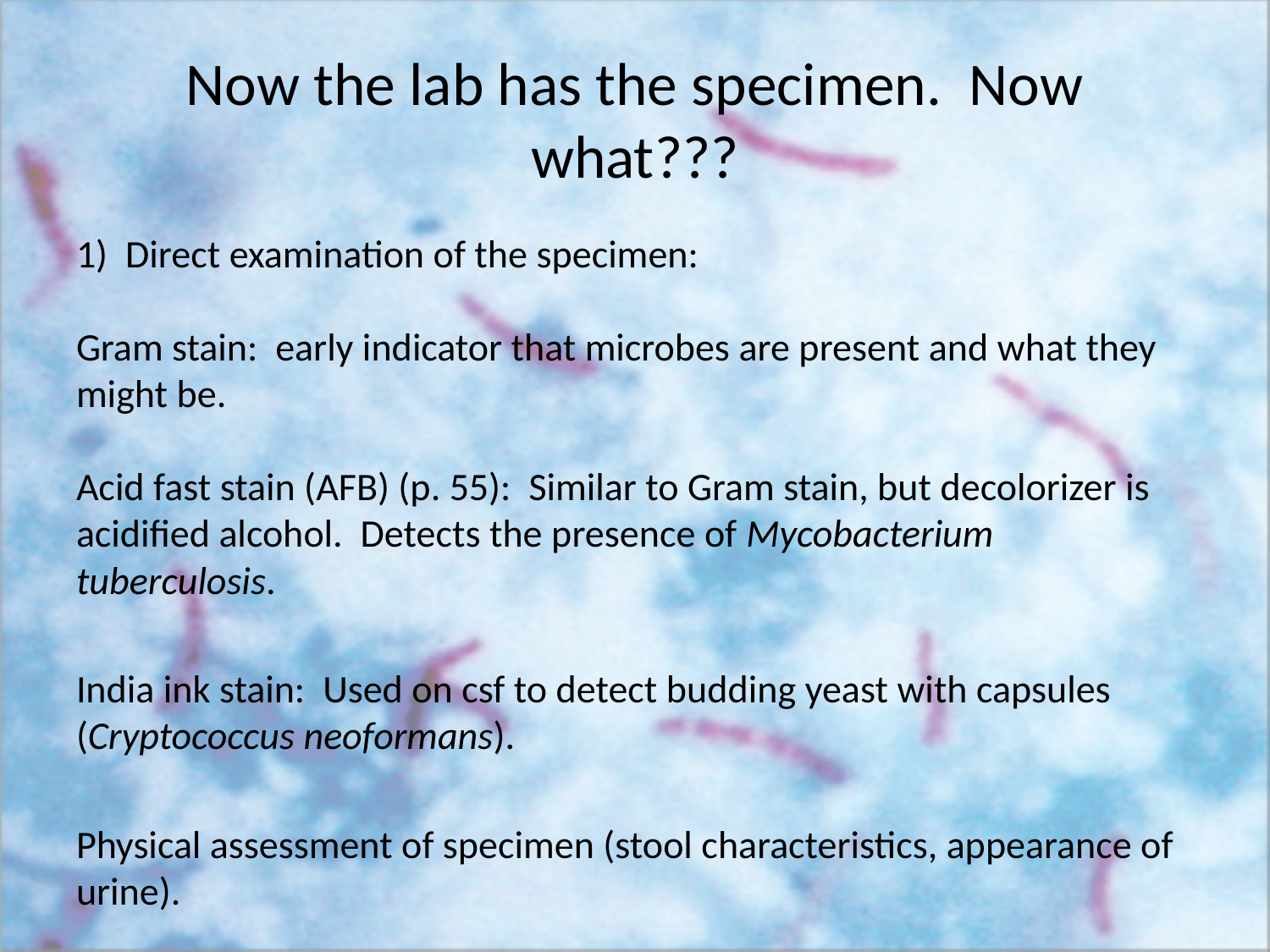

# Now the lab has the specimen.  Now what???
1)  Direct examination of the specimen:
Gram stain:  early indicator that microbes are present and what they might be.
Acid fast stain (AFB) (p. 55):  Similar to Gram stain, but decolorizer is acidified alcohol.  Detects the presence of Mycobacterium tuberculosis.

India ink stain:  Used on csf to detect budding yeast with capsules (Cryptococcus neoformans).

Physical assessment of specimen (stool characteristics, appearance of urine).